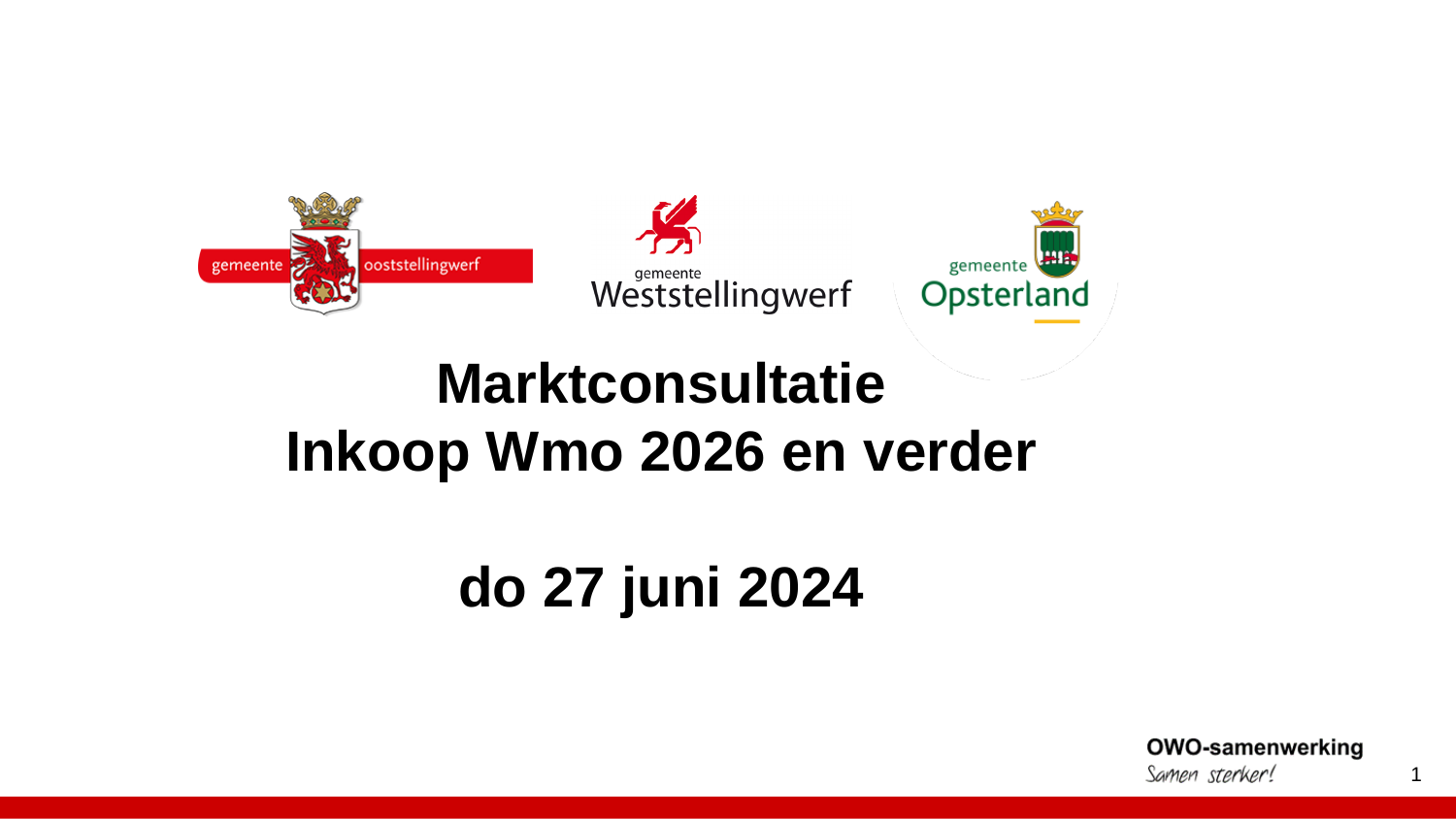

Marktconsultatie
Inkoop Wmo 2026 en verder

do 27 juni 2024
1